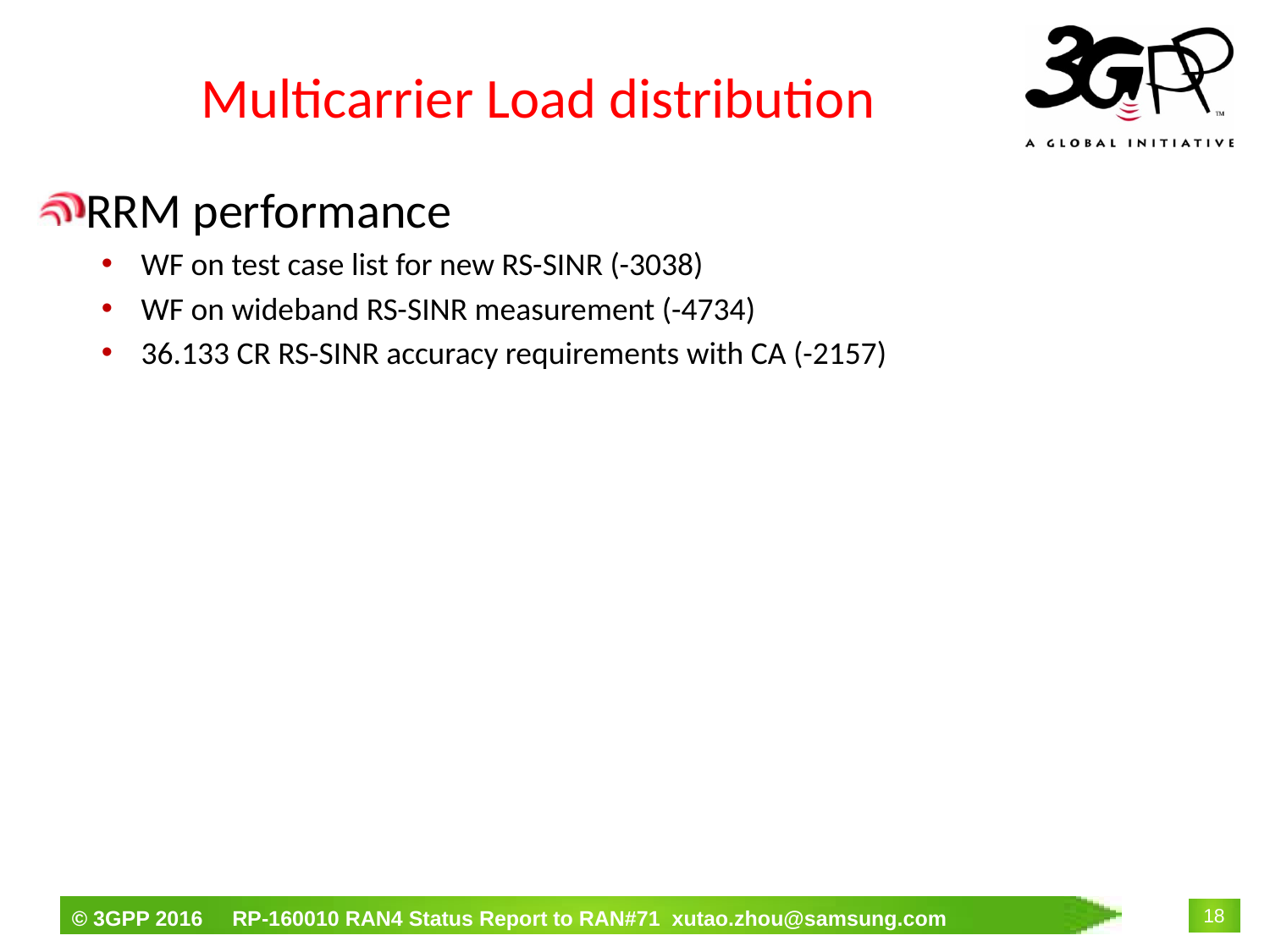

# Multicarrier Load distribution
RRM performance
WF on test case list for new RS-SINR (-3038)
WF on wideband RS-SINR measurement (-4734)
36.133 CR RS-SINR accuracy requirements with CA (-2157)